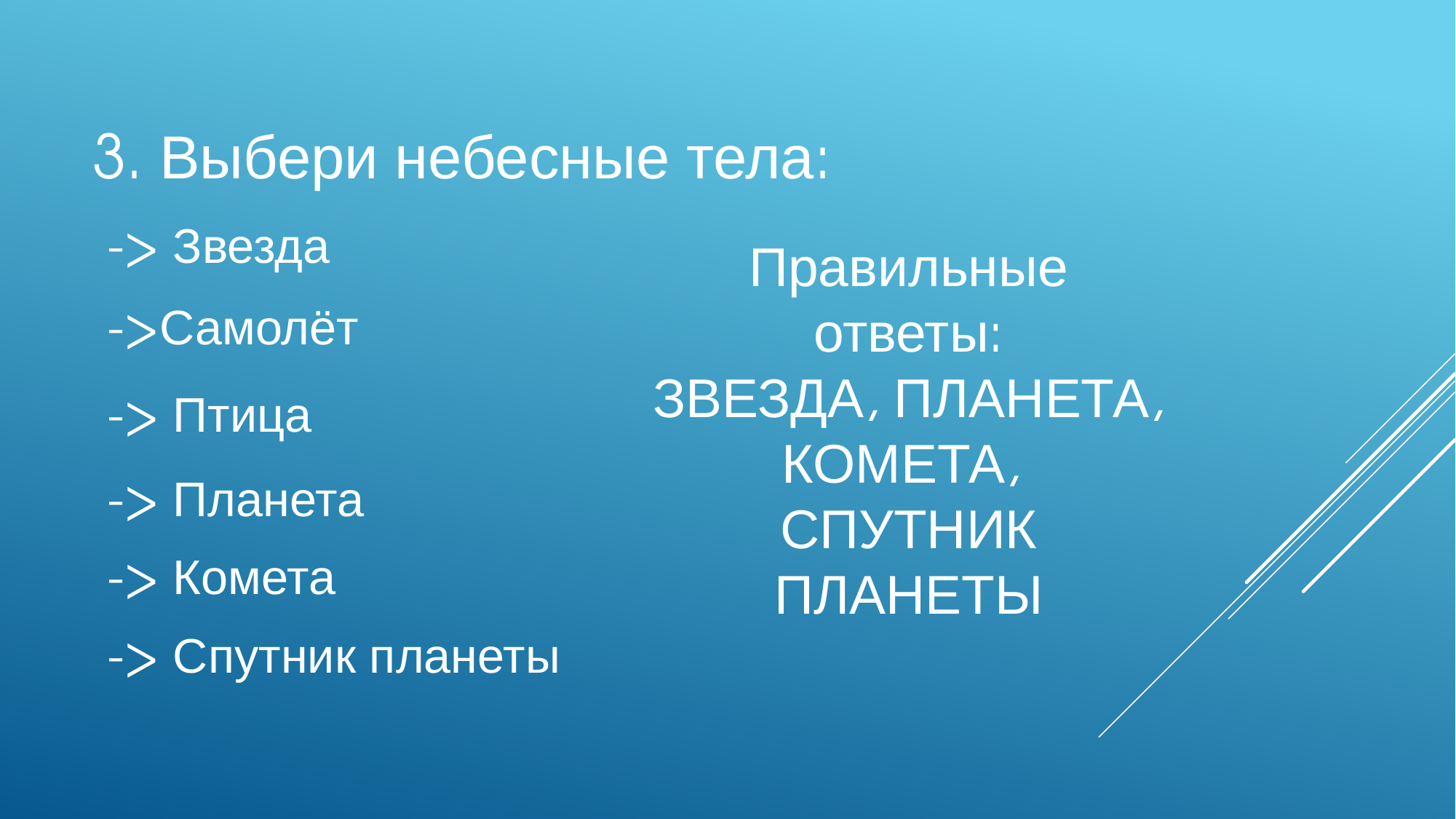

3. Выбери небесные тела:
-> Звезда
Правильные ответы:
ЗВЕЗДА, ПЛАНЕТА, КОМЕТА,
СПУТНИК ПЛАНЕТЫ
->Самолёт
-> Птица
-> Планета
-> Комета
-> Спутник планеты